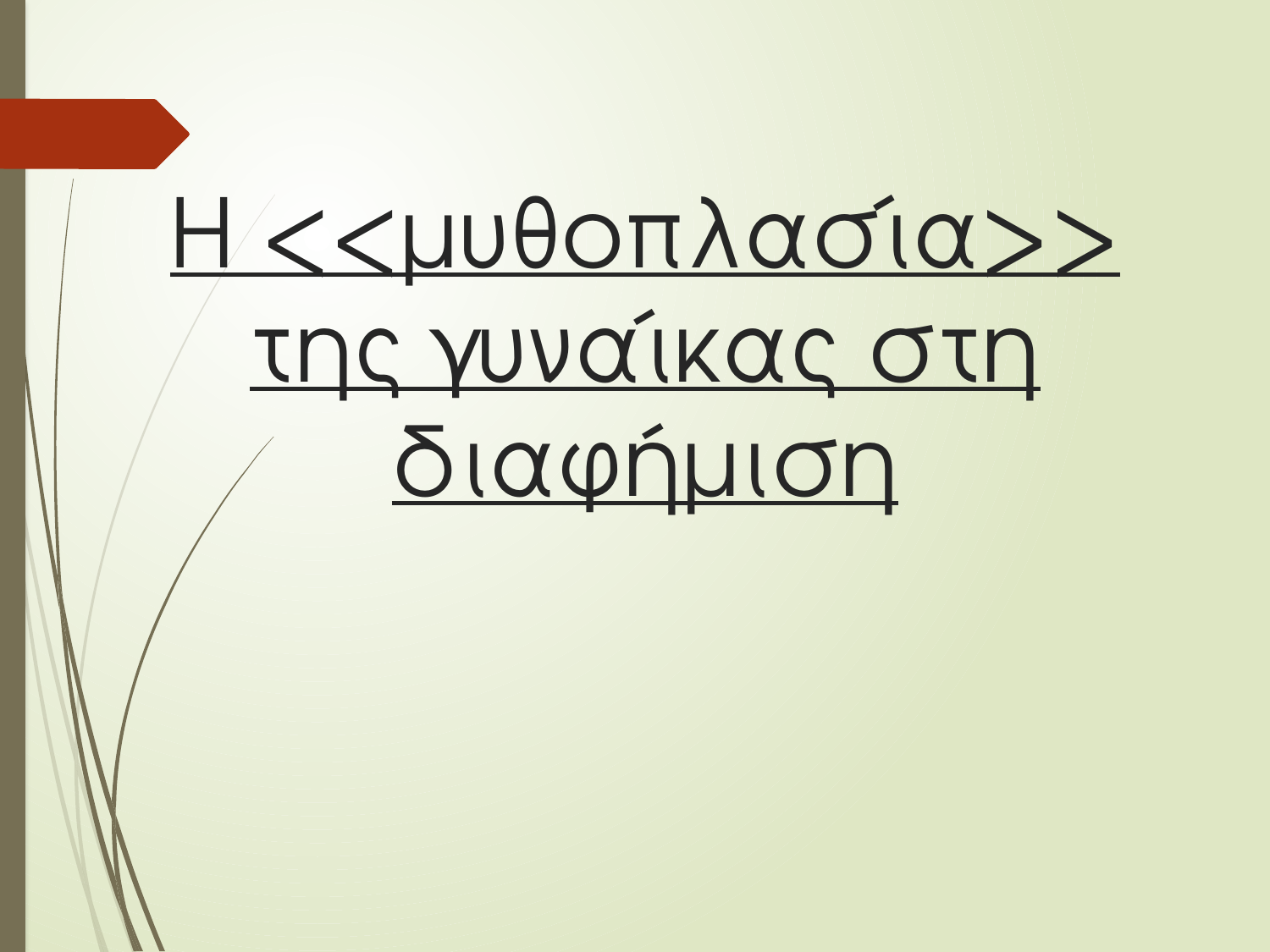

# Η <<μυθοπλασία>> της γυναίκας στη διαφήμιση